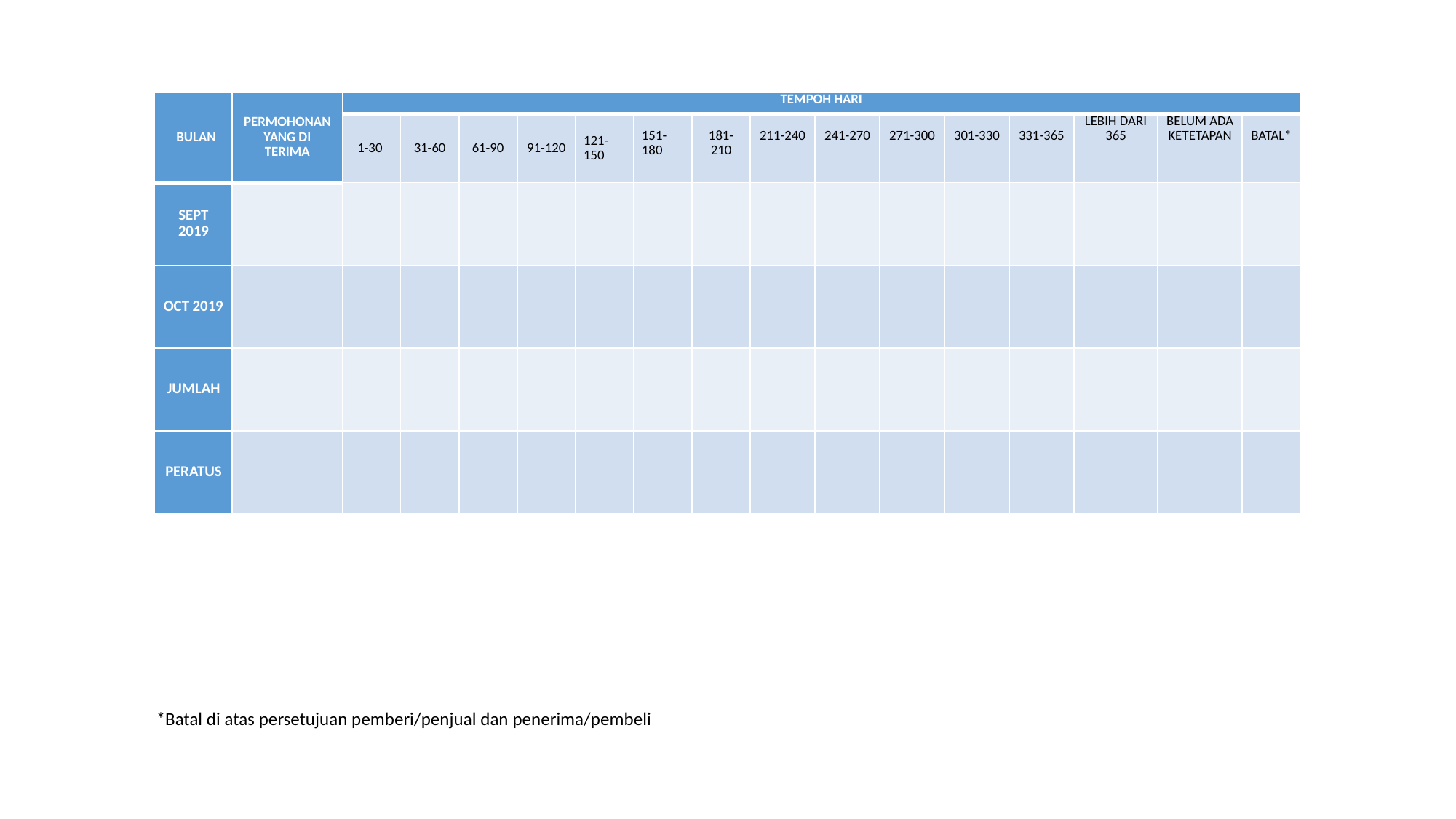

| BULAN | PERMOHONAN YANG DI TERIMA | TEMPOH HARI |  |  |  |  |  |  |  |  |  |  |  |  |  |  |
| --- | --- | --- | --- | --- | --- | --- | --- | --- | --- | --- | --- | --- | --- | --- | --- | --- |
|  |  | 1-30 | 31-60 | 61-90 | 91-120 | 121-150 | 151-180 | 181-210 | 211-240 | 241-270 | 271-300 | 301-330 | 331-365 | LEBIH DARI 365 | BELUM ADA KETETAPAN | BATAL\* |
| SEPT 2019 |  |  |  |  |  |  |  |  |  |  |  |  |  |  |  |  |
| OCT 2019 |  |  |  |  |  |  |  |  |  |  |  |  |  |  |  |  |
| JUMLAH |  |  |  |  |  |  |  |  |  |  |  |  |  |  |  |  |
| PERATUS |  |  |  |  |  |  |  |  |  |  |  |  |  |  |  |  |
*Batal di atas persetujuan pemberi/penjual dan penerima/pembeli